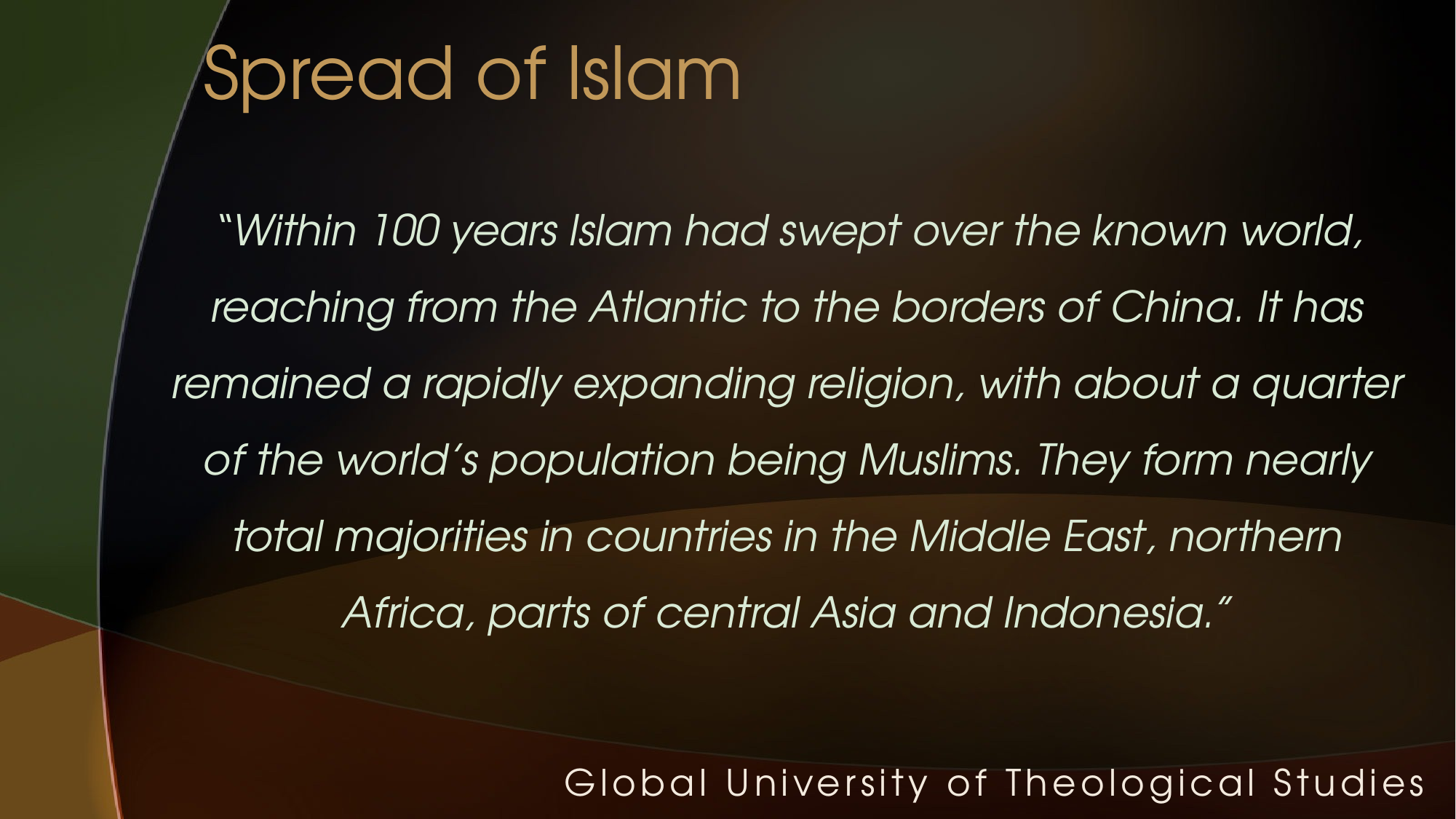

# Spread of Islam

“Within 100 years Islam had swept over the known world, reaching from the Atlantic to the borders of China. It has remained a rapidly expanding religion, with about a quarter of the world’s population being Muslims. They form nearly total majorities in countries in the Middle East, northern Africa, parts of central Asia and Indonesia.”
Global University of Theological Studies